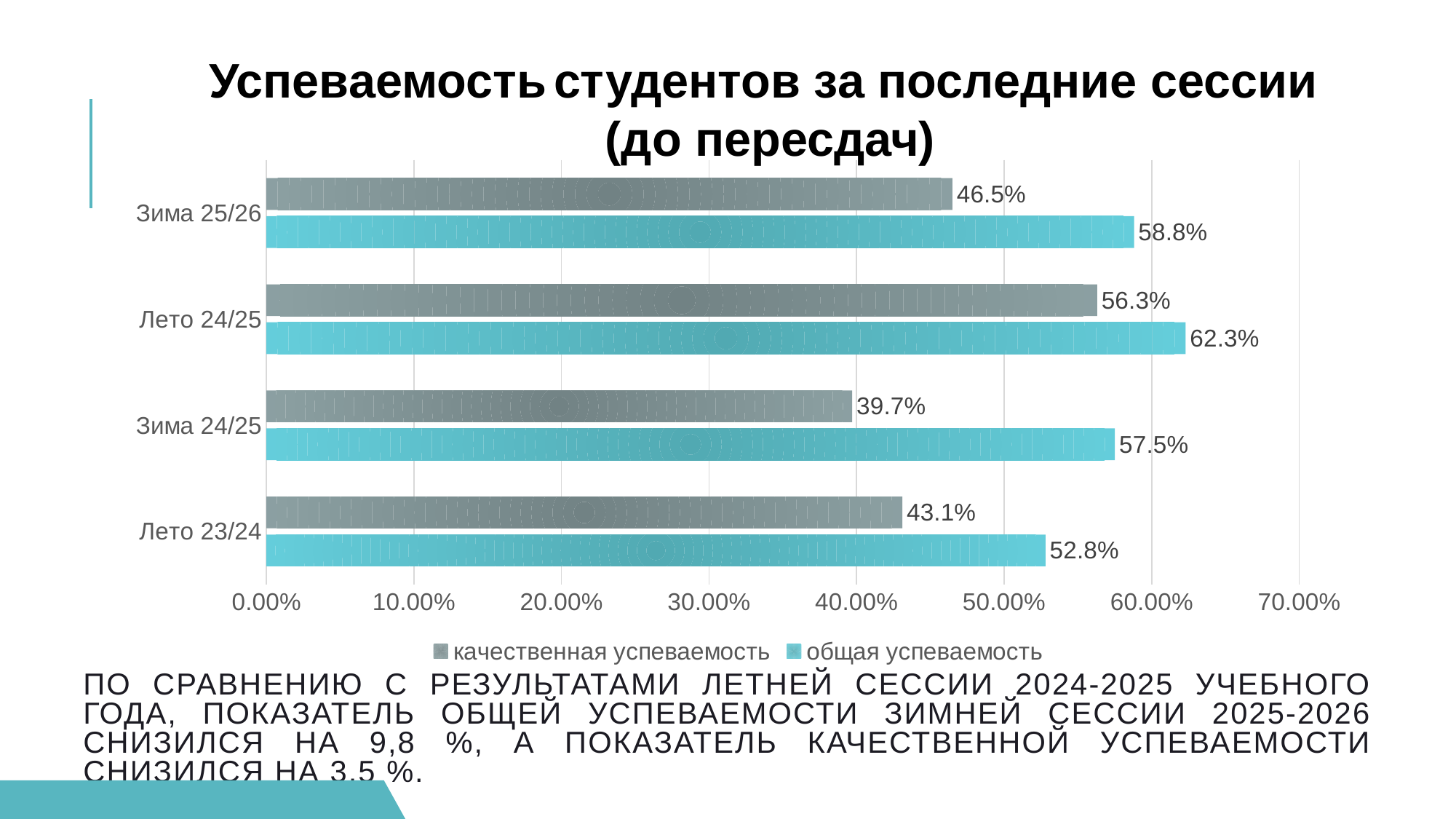

Успеваемость студентов за последние сессии
(до пересдач)

### Chart

| Category | общая успеваемость | качественная успеваемость |
|---|---|---|
| Лето 23/24 | 0.528 | 0.431 |
| Зима 24/25 | 0.575 | 0.397 |
| Лето 24/25 | 0.623 | 0.563 |
| Зима 25/26 | 0.5880090909090911 | 0.464890909090909 |
# По сравнению с результатами летней сессии 2024-2025 учебного года, показатель общей успеваемости зимней сессии 2025-2026 снизился на 9,8 %, а показатель качественной успеваемости снизился на 3,5 %.